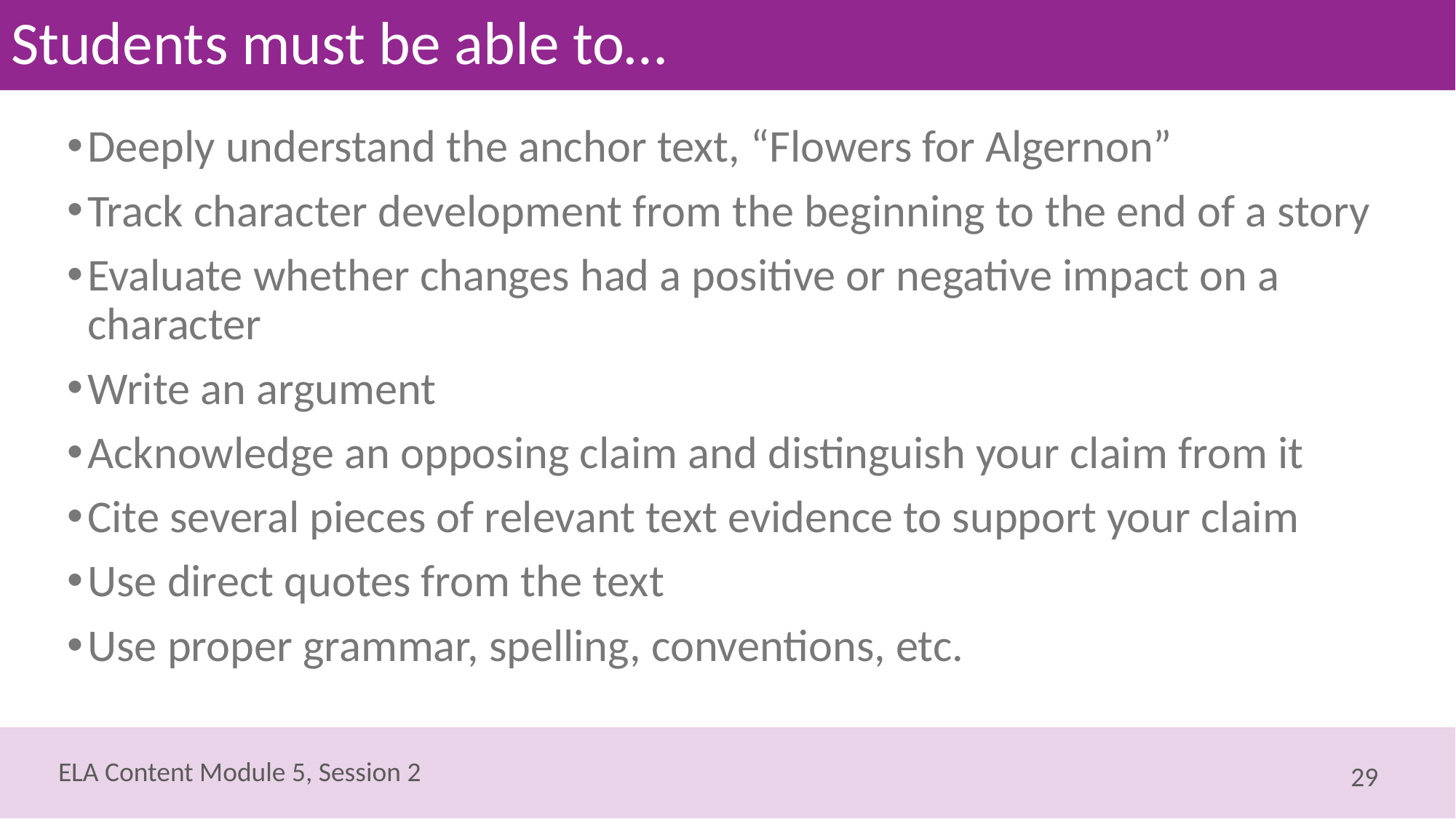

# Students must be able to…
Deeply understand the anchor text, “Flowers for Algernon”
Track character development from the beginning to the end of a story
Evaluate whether changes had a positive or negative impact on a character
Write an argument
Acknowledge an opposing claim and distinguish your claim from it
Cite several pieces of relevant text evidence to support your claim
Use direct quotes from the text
Use proper grammar, spelling, conventions, etc.

29